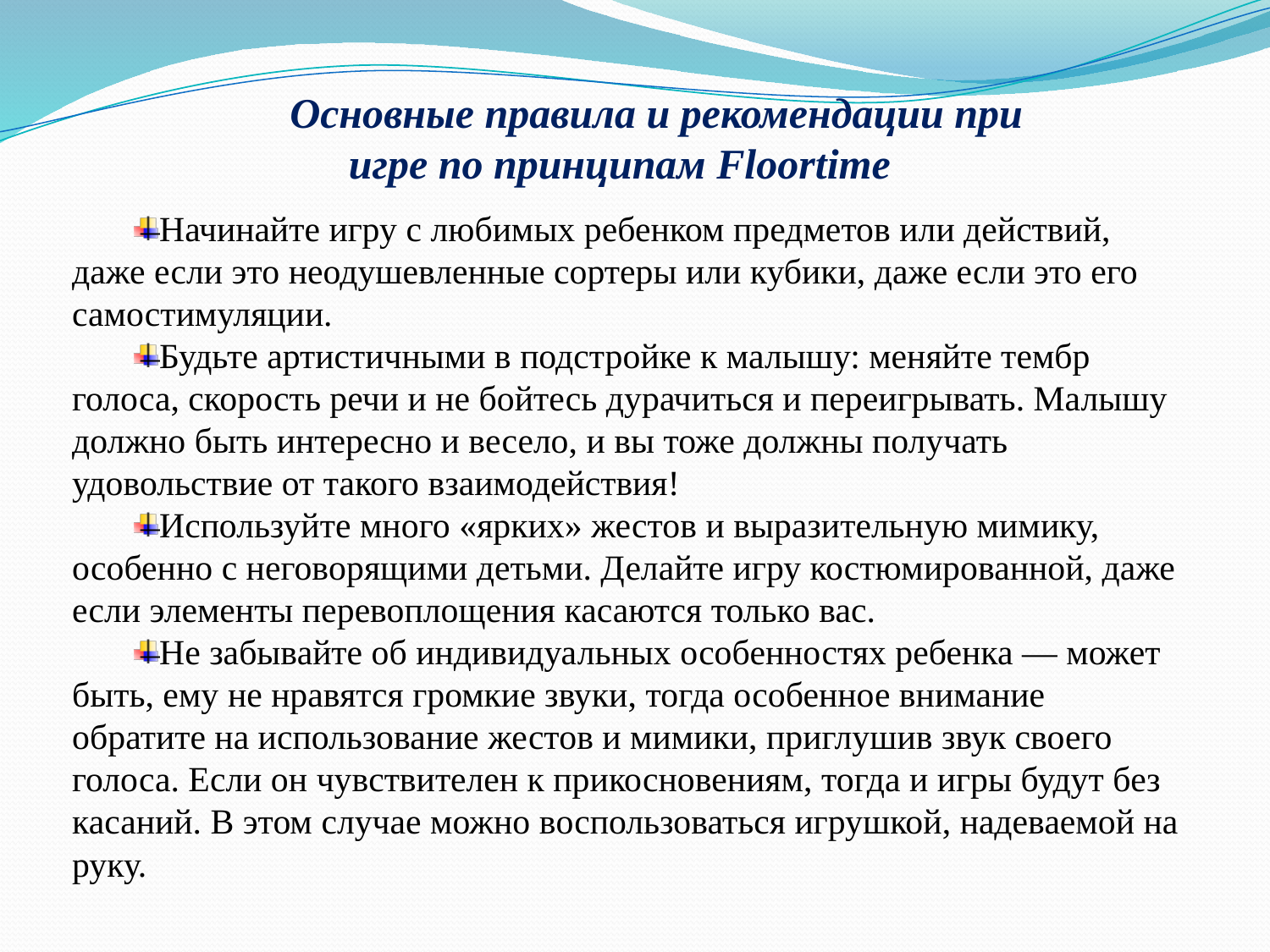

Основные правила и рекомендации при игре по принципам Floortime
Начинайте игру с любимых ребенком предметов или действий, даже если это неодушевленные сортеры или кубики, даже если это его самостимуляции.
Будьте артистичными в подстройке к малышу: меняйте тембр голоса, скорость речи и не бойтесь дурачиться и переигрывать. Малышу должно быть интересно и весело, и вы тоже должны получать удовольствие от такого взаимодействия!
Используйте много «ярких» жестов и выразительную мимику, особенно с неговорящими детьми. Делайте игру костюмированной, даже если элементы перевоплощения касаются только вас.
Не забывайте об индивидуальных особенностях ребенка — может быть, ему не нравятся громкие звуки, тогда особенное внимание обратите на использование жестов и мимики, приглушив звук своего голоса. Если он чувствителен к прикосновениям, тогда и игры будут без касаний. В этом случае можно воспользоваться игрушкой, надеваемой на руку.